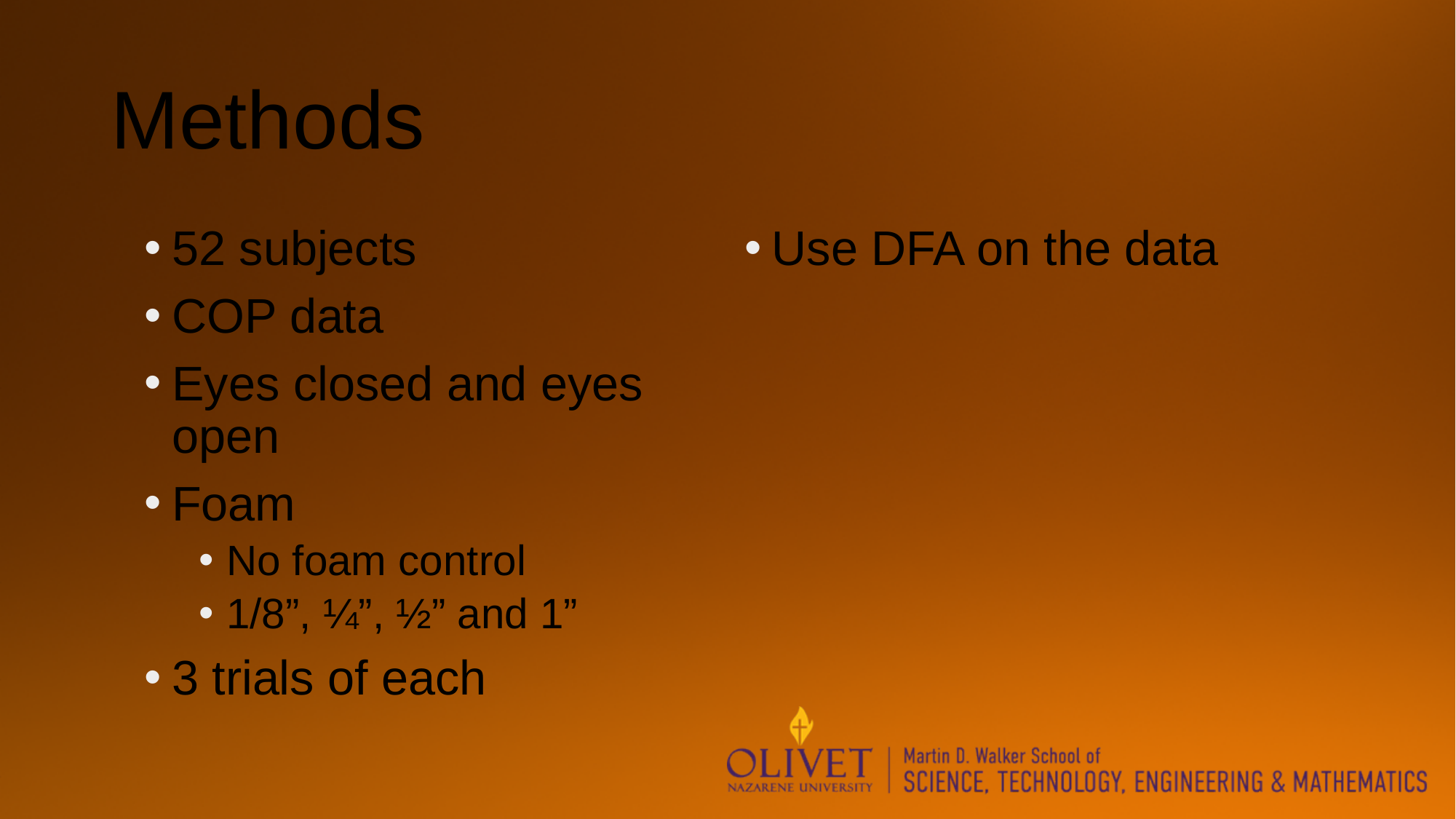

# Methods
52 subjects
COP data
Eyes closed and eyes open
Foam
No foam control
1/8”, ¼”, ½” and 1”
3 trials of each
Use DFA on the data